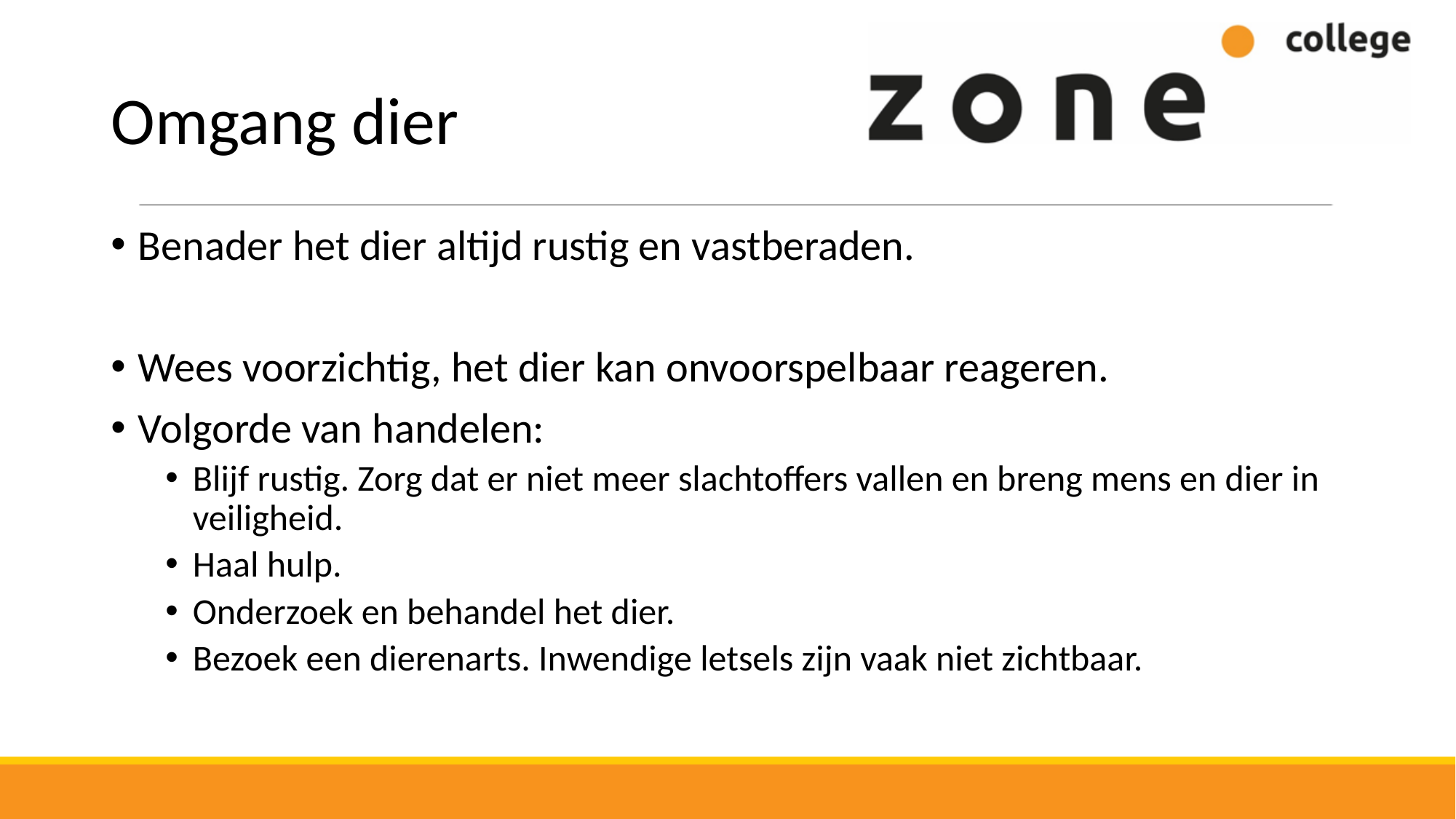

# Omgang dier
Benader het dier altijd rustig en vastberaden.

Wees voorzichtig, het dier kan onvoorspelbaar reageren.
Volgorde van handelen:
Blijf rustig. Zorg dat er niet meer slachtoffers vallen en breng mens en dier in veiligheid.
Haal hulp.
Onderzoek en behandel het dier.
Bezoek een dierenarts. Inwendige letsels zijn vaak niet zichtbaar.